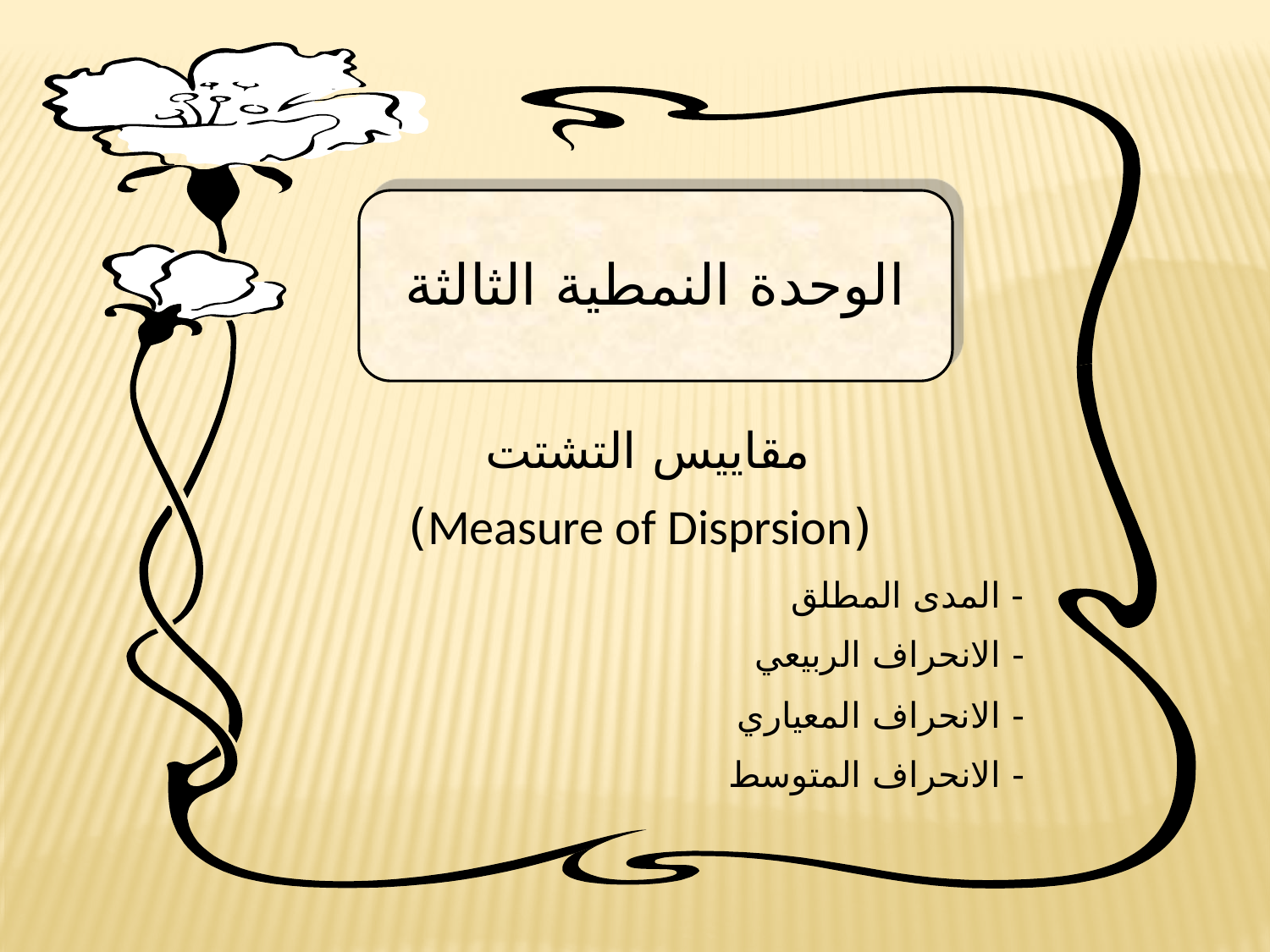

الوحدة النمطية الثالثة
مقاييس التشتت
(Measure of Disprsion)
- المدى المطلق
- الانحراف الربيعي
- الانحراف المعياري
- الانحراف المتوسط